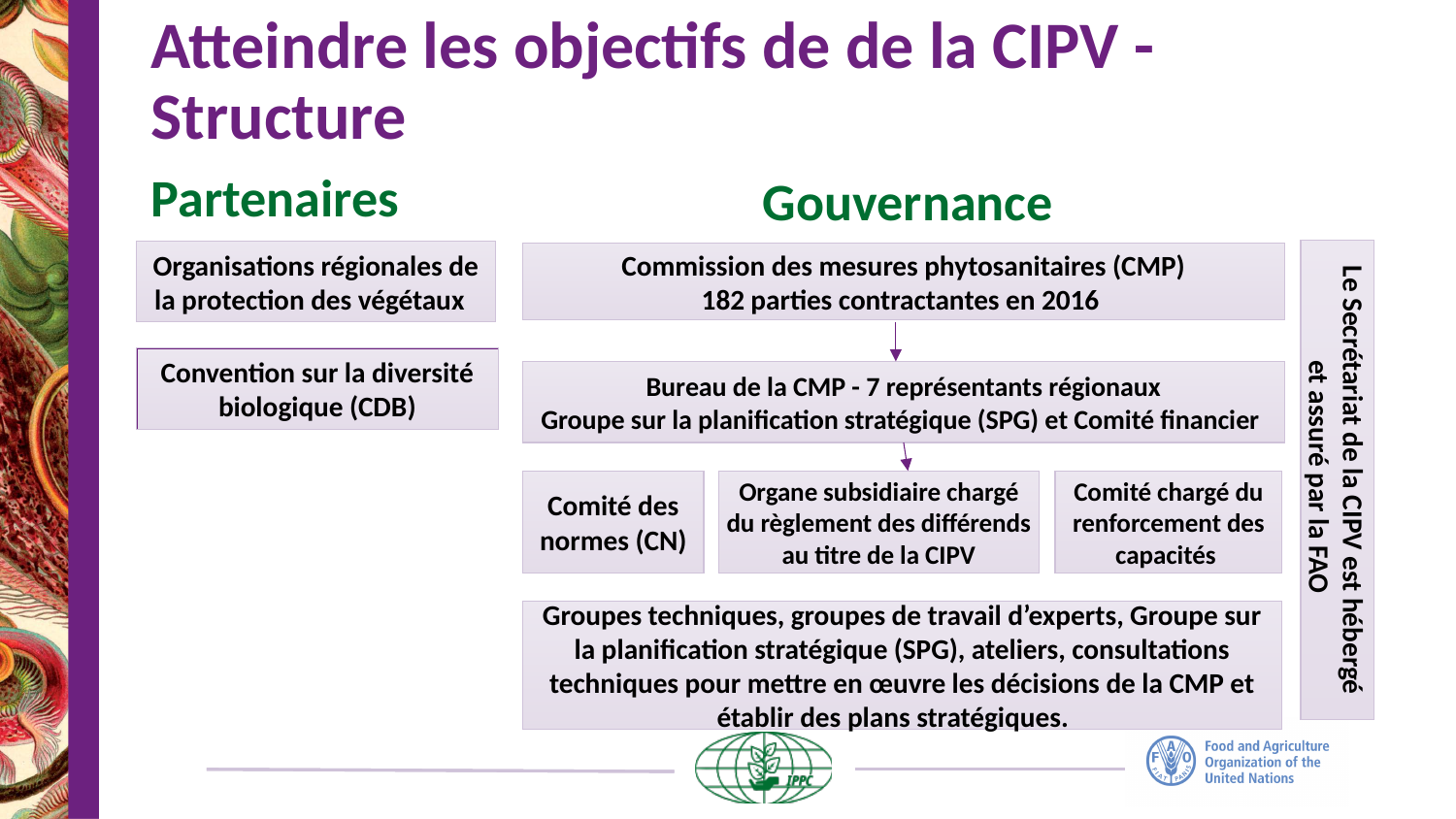

# Atteindre les objectifs de de la CIPV - Structure
Partenaires

Gouvernance
Le Secrétariat de la CIPV est hébergé et assuré par la FAO
Organisations régionales de la protection des végétaux
Commission des mesures phytosanitaires (CMP)
182 parties contractantes en 2016
Convention sur la diversité biologique (CDB)
Bureau de la CMP - 7 représentants régionaux
Groupe sur la planification stratégique (SPG) et Comité financier
Comité des normes (CN)
Organe subsidiaire chargé du règlement des différends au titre de la CIPV
Comité chargé du renforcement des capacités
Groupes techniques, groupes de travail d’experts, Groupe sur la planification stratégique (SPG), ateliers, consultations techniques pour mettre en œuvre les décisions de la CMP et établir des plans stratégiques.